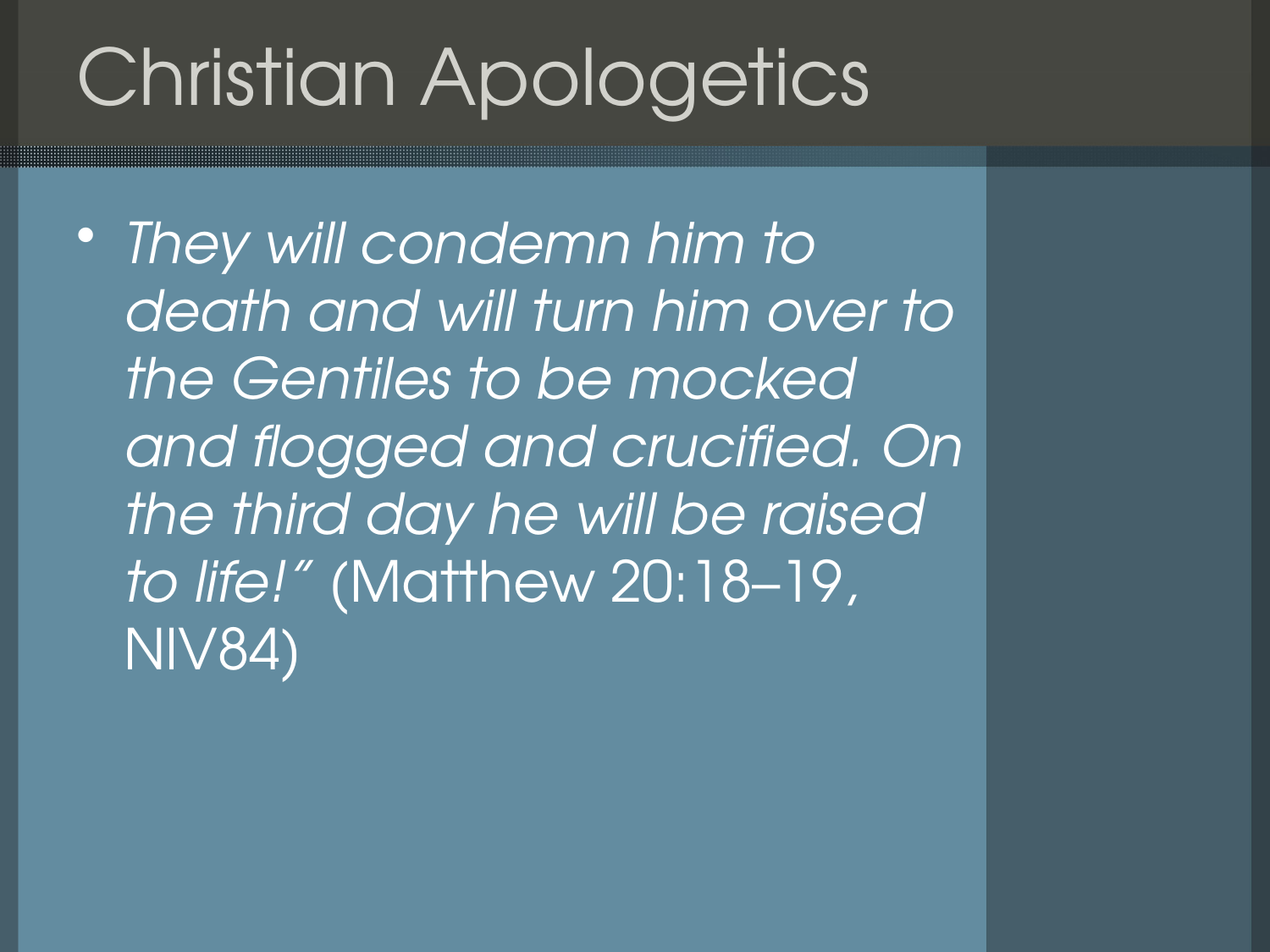

# Christian Apologetics
They will condemn him to death and will turn him over to the Gentiles to be mocked and flogged and crucified. On the third day he will be raised to life!” (Matthew 20:18–19, NIV84)